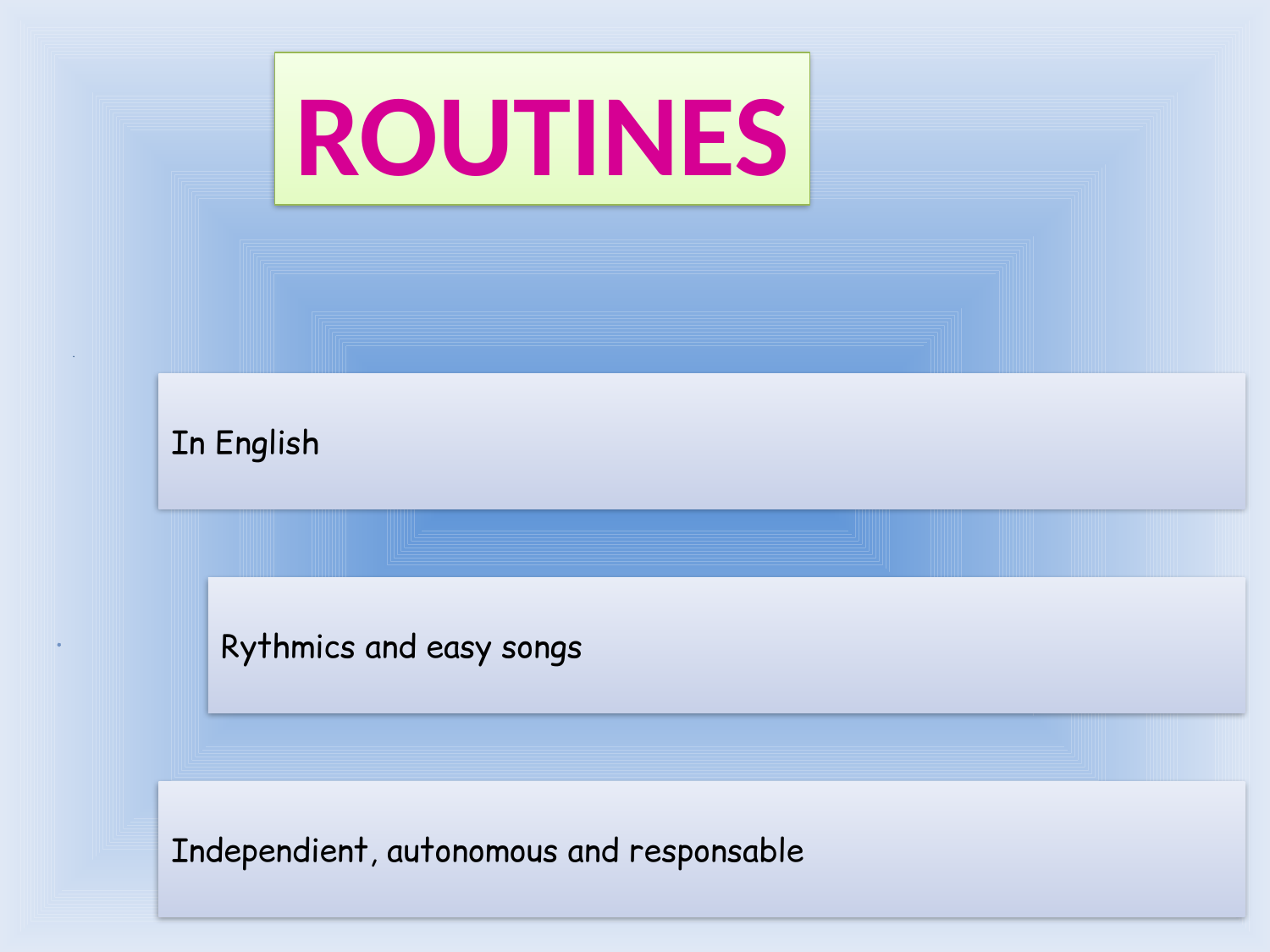

ROUTINES
In English
Rythmics and easy songs
Independient, autonomous and responsable